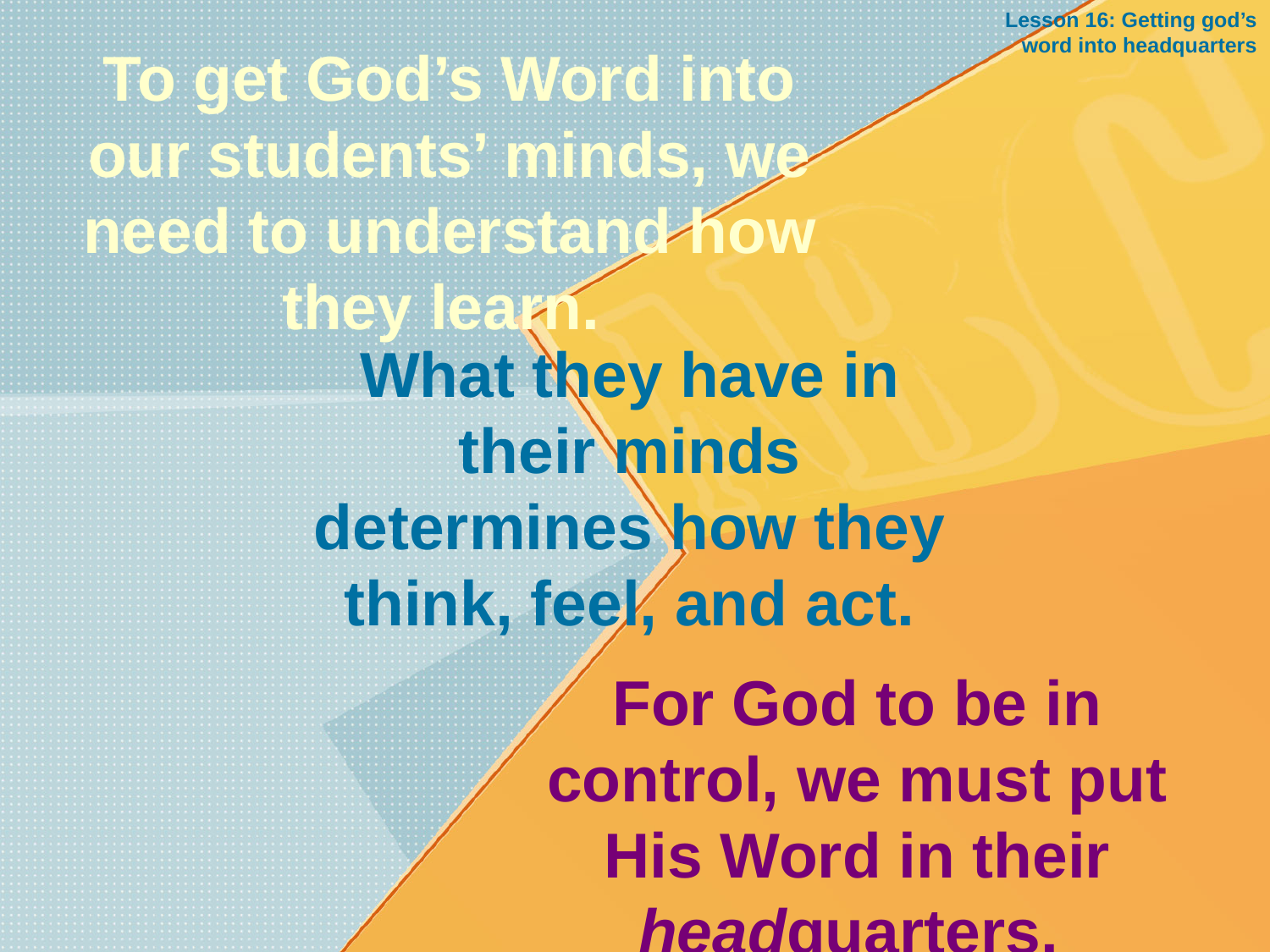

Lesson 16: Getting god’s word into headquarters
To get God’s Word into our students’ minds, we need to understand how they learn.
What they have in their minds determines how they think, feel, and act.
For God to be in control, we must put His Word in their headquarters.